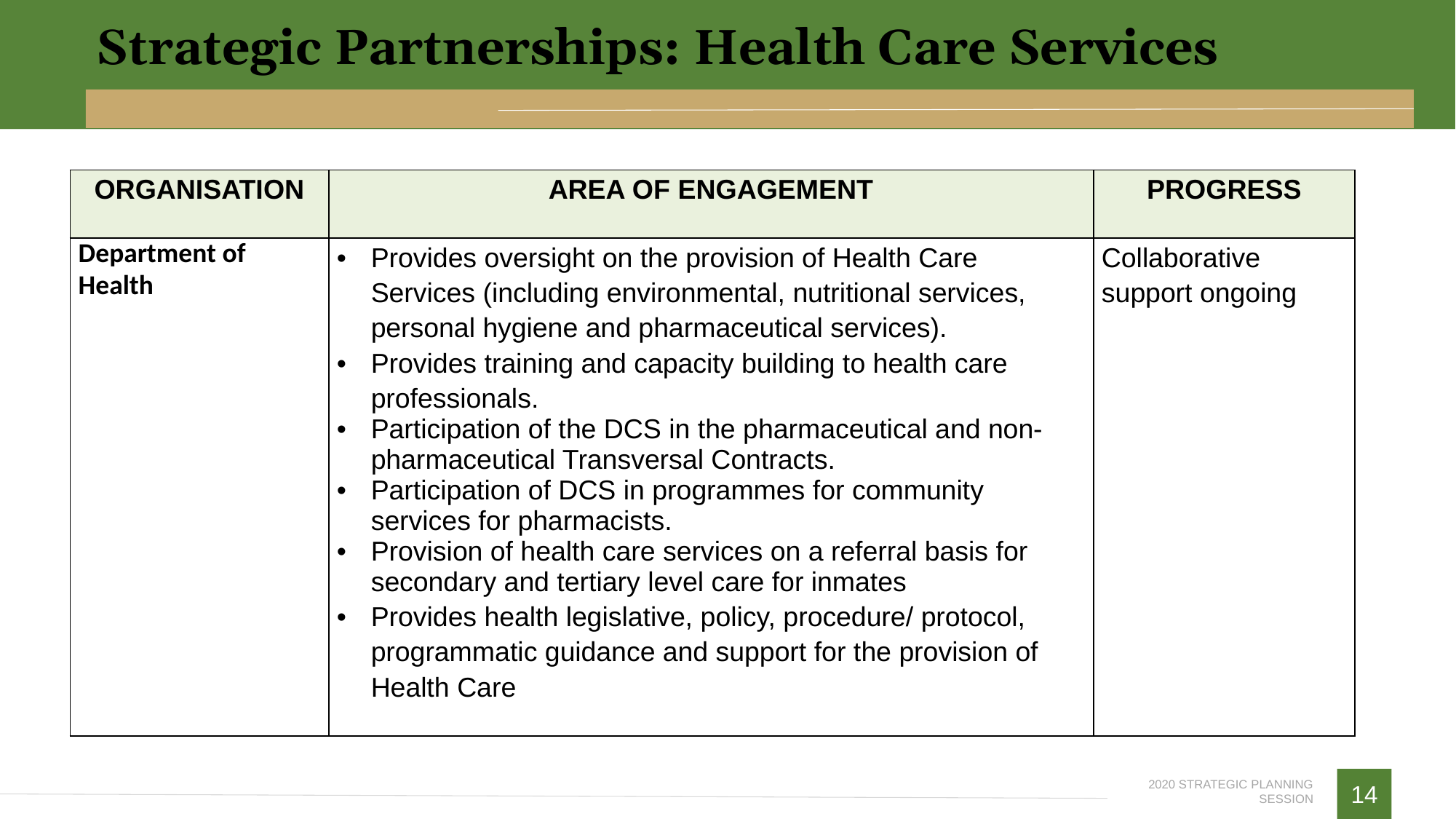

Strategic Partnerships: Health Care Services

| ORGANISATION | AREA OF ENGAGEMENT | PROGRESS |
| --- | --- | --- |
| Department of Health | Provides oversight on the provision of Health Care Services (including environmental, nutritional services, personal hygiene and pharmaceutical services). Provides training and capacity building to health care professionals. Participation of the DCS in the pharmaceutical and non-pharmaceutical Transversal Contracts. Participation of DCS in programmes for community services for pharmacists. Provision of health care services on a referral basis for secondary and tertiary level care for inmates Provides health legislative, policy, procedure/ protocol, programmatic guidance and support for the provision of Health Care | Collaborative support ongoing |